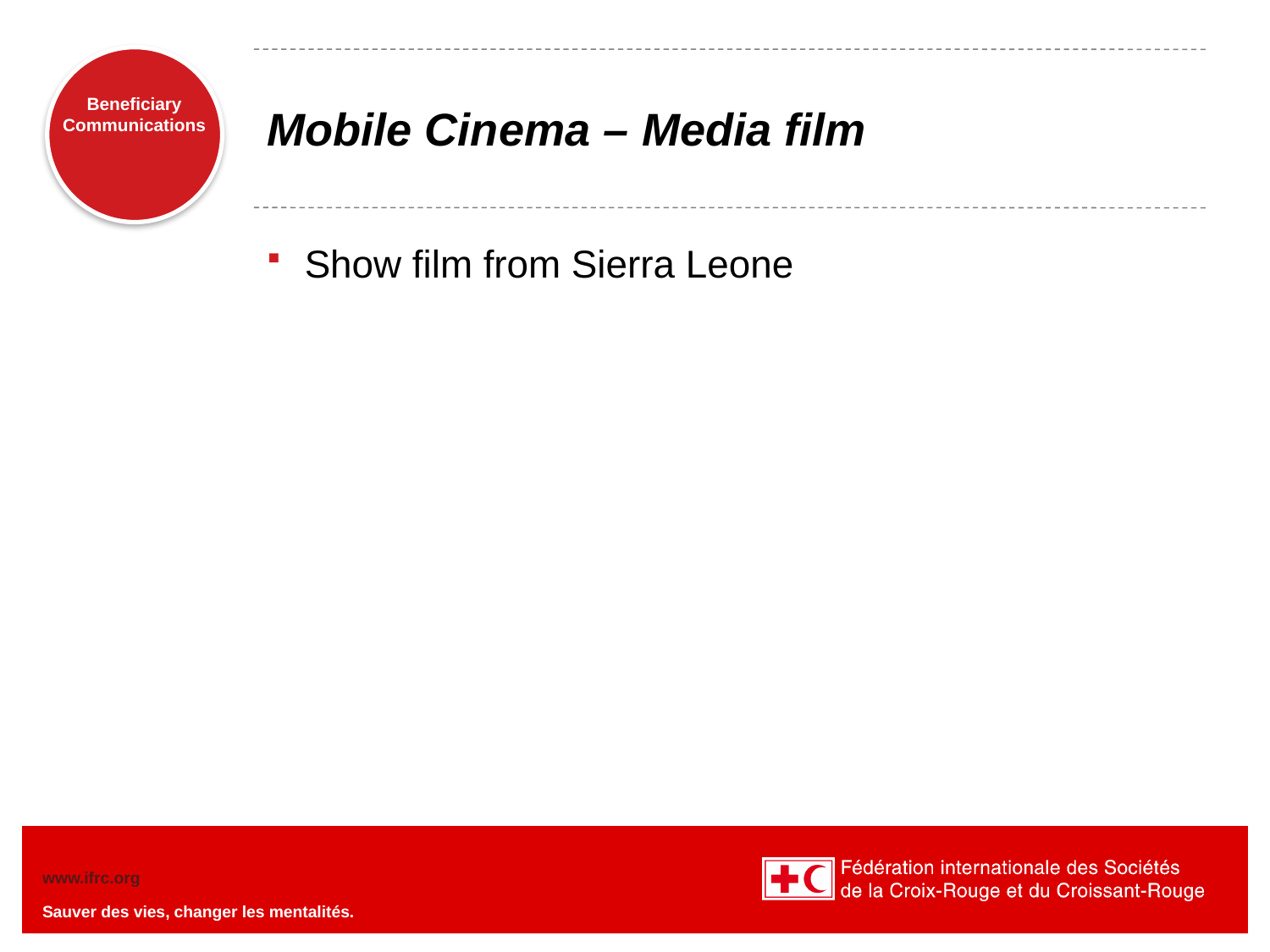

# Mobile Cinema – Media film
Show film from Sierra Leone